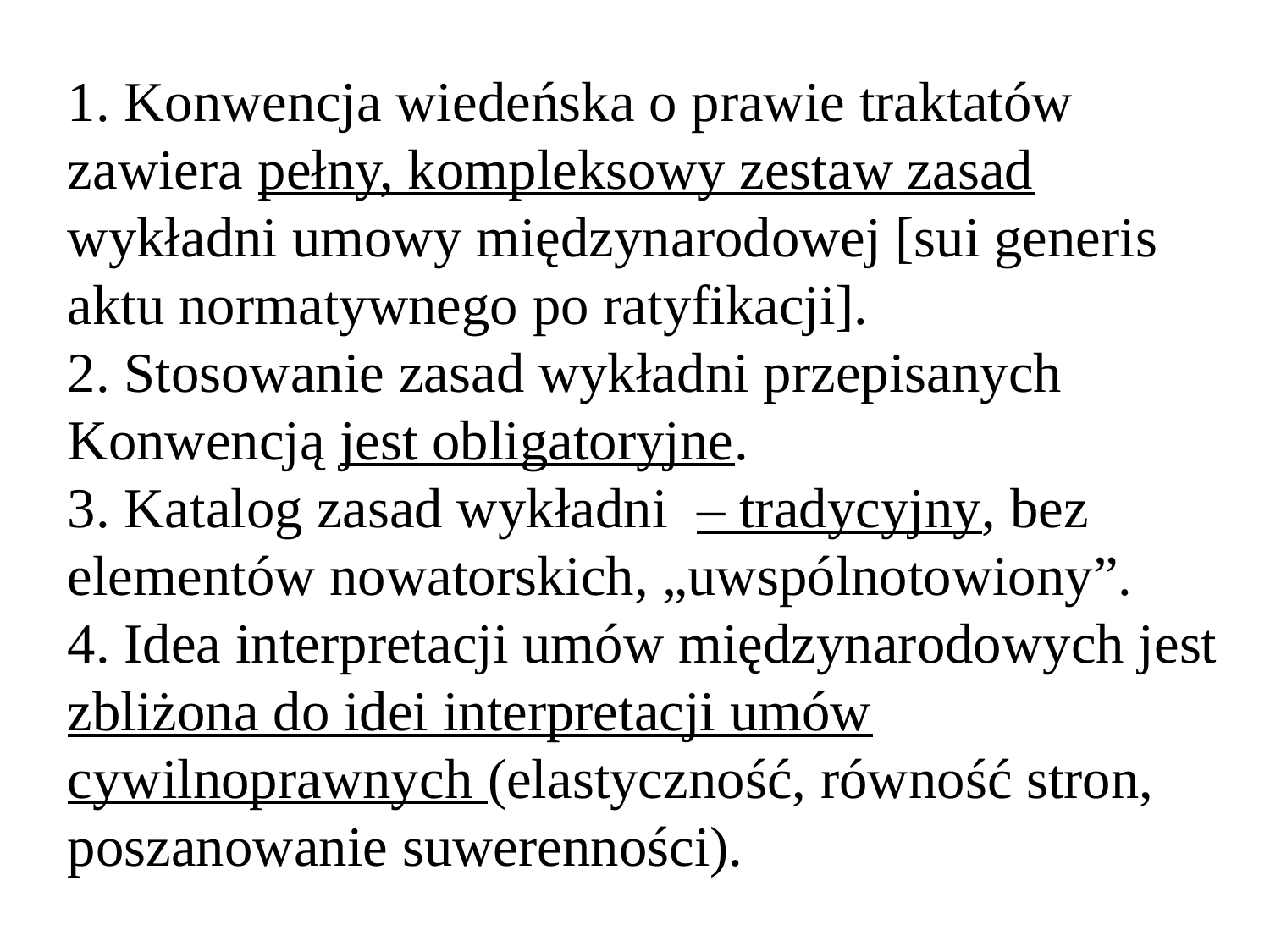

# 1. Konwencja wiedeńska o prawie traktatów zawiera pełny, kompleksowy zestaw zasad wykładni umowy międzynarodowej [sui generis aktu normatywnego po ratyfikacji]. 2. Stosowanie zasad wykładni przepisanych Konwencją jest obligatoryjne. 3. Katalog zasad wykładni  – tradycyjny, bez elementów nowatorskich, „uwspólnotowiony”. 4. Idea interpretacji umów międzynarodowych jest zbliżona do idei interpretacji umów cywilnoprawnych (elastyczność, równość stron, poszanowanie suwerenności).